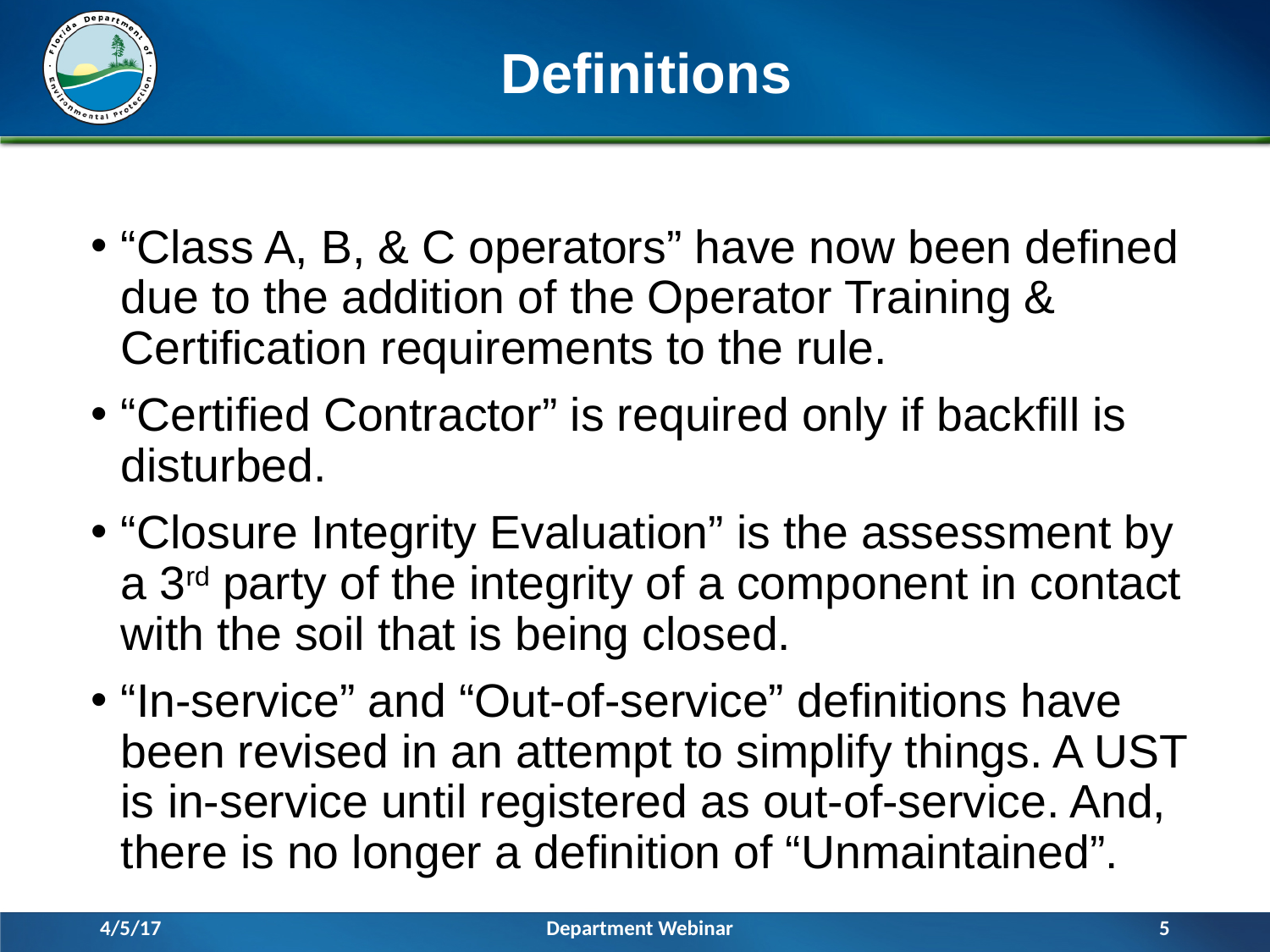

# Definitions
“Class A, B, & C operators” have now been defined due to the addition of the Operator Training & Certification requirements to the rule.
“Certified Contractor” is required only if backfill is disturbed.
“Closure Integrity Evaluation” is the assessment by a 3rd party of the integrity of a component in contact with the soil that is being closed.
“In-service” and “Out-of-service” definitions have been revised in an attempt to simplify things. A UST is in-service until registered as out-of-service. And, there is no longer a definition of “Unmaintained”.

4/5/17
Department Webinar
5